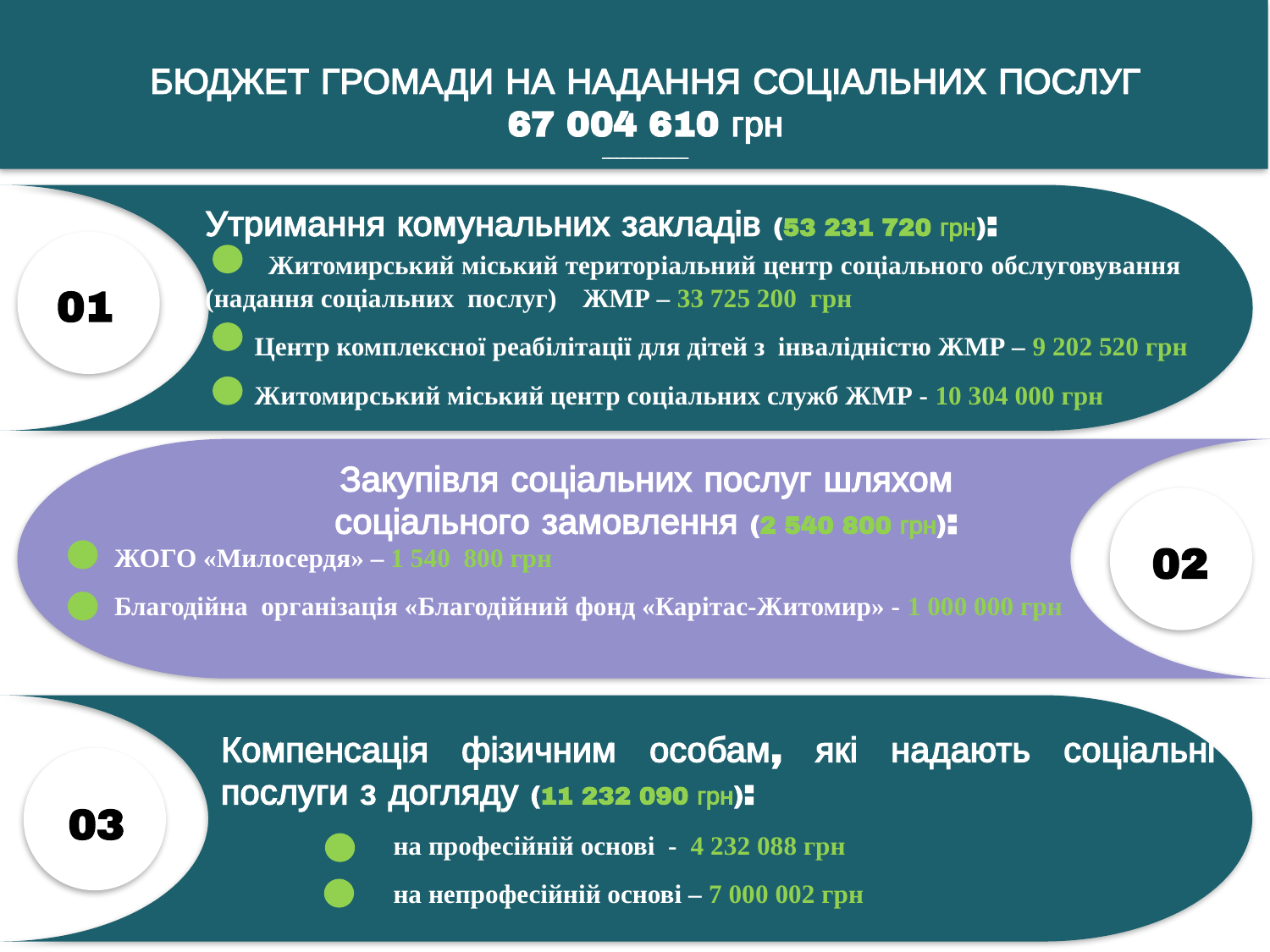

БЮДЖЕТ ГРОМАДИ НА НАДАННЯ СОЦІАЛЬНИХ ПОСЛУГ
67 004 610 грн
____________

Утримання комунальних закладів (53 231 720 грн):
        Житомирський міський територіальний центр соціального обслуговування         (надання соціальних  послуг)    ЖМР – 33 725 200  грн

        Центр комплексної реабілітації для дітей з  інвалідністю ЖМР – 9 202 520 грн

        Житомирський міський центр соціальних служб ЖМР - 10 304 000 грн
0101

01

швидкісного Інтернету

           Закупівля соціальних послуг шляхом
           соціального замовлення (2 540 800 грн):
       ЖОГО «Милосердя» – 1 540  800 грн

       Благодійна  організація «Благодійний фонд «Карітас-Житомир» - 1 000 000 грн

01
02

Компенсація фізичним особам, які надають соціальні послуги з догляду (11 232 090 грн):

                                     на професійній основі  -  4 232 088 грн

                                     на непрофесійній основі – 7 000 002 грн
01
03